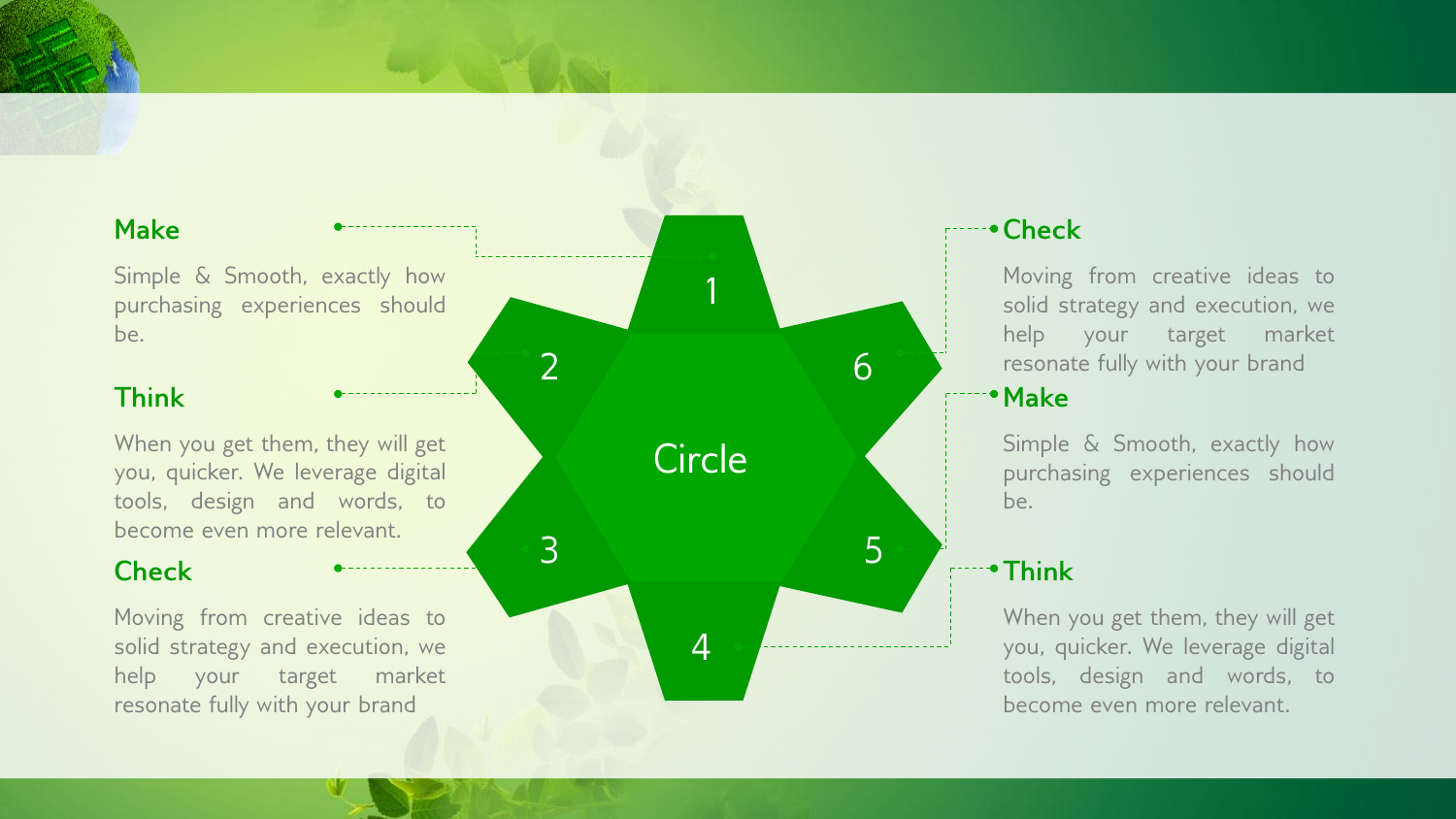

#
Make
Check

Simple & Smooth, exactly how purchasing experiences should be.
Moving from creative ideas to solid strategy and execution, we help your target market resonate fully with your brand
1

2
6
Make
Think
Simple & Smooth, exactly how purchasing experiences should be.
When you get them, they will get you, quicker. We leverage digital tools, design and words, to become even more relevant.
Circle
3
5
Think
Check
Moving from creative ideas to solid strategy and execution, we help your target market resonate fully with your brand
When you get them, they will get you, quicker. We leverage digital tools, design and words, to become even more relevant.
4